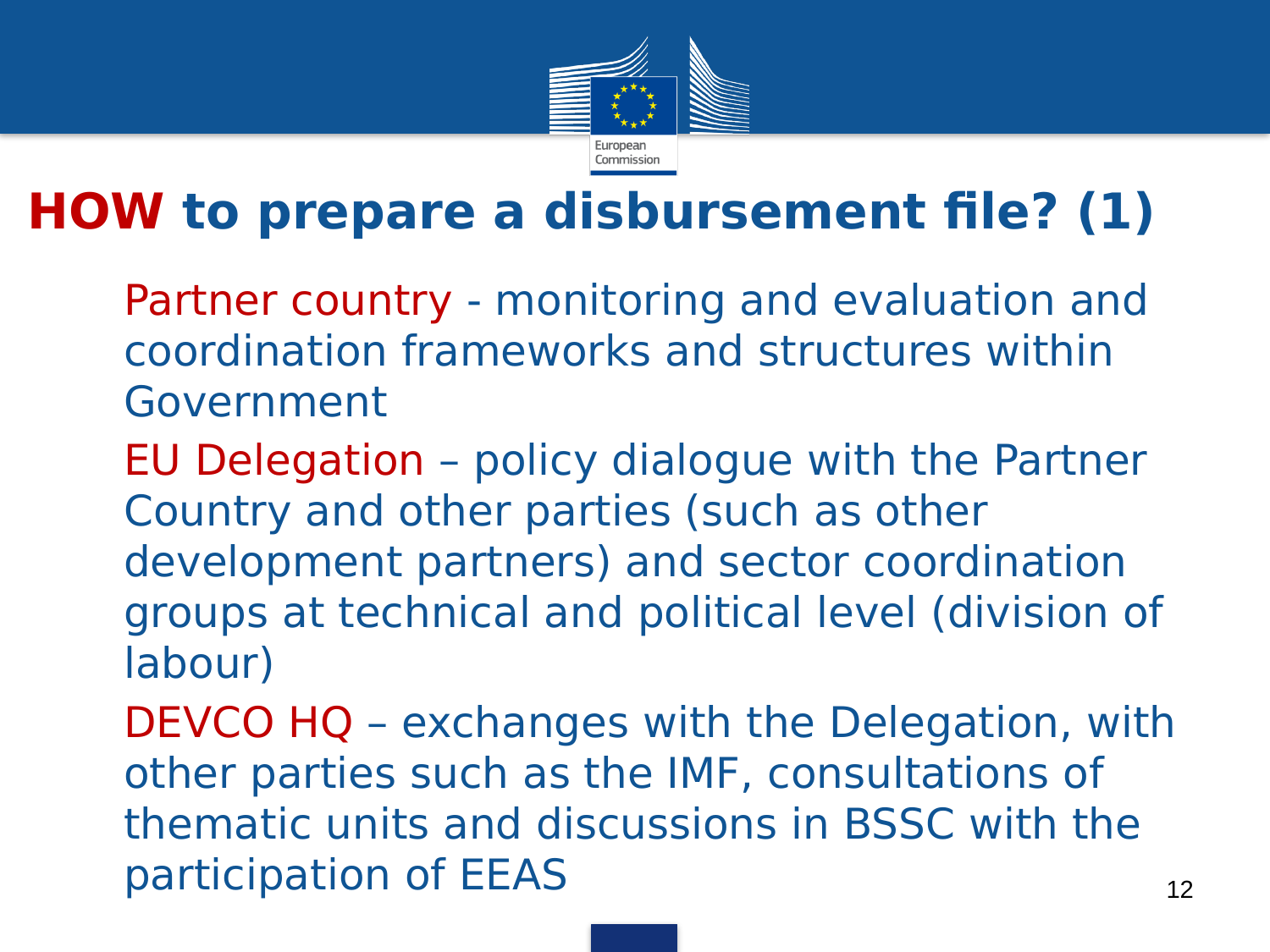

# HOW to prepare a disbursement file? (1)
Partner country - monitoring and evaluation and coordination frameworks and structures within Government
EU Delegation – policy dialogue with the Partner Country and other parties (such as other development partners) and sector coordination groups at technical and political level (division of labour)
DEVCO HQ – exchanges with the Delegation, with other parties such as the IMF, consultations of thematic units and discussions in BSSC with the participation of EEAS

12